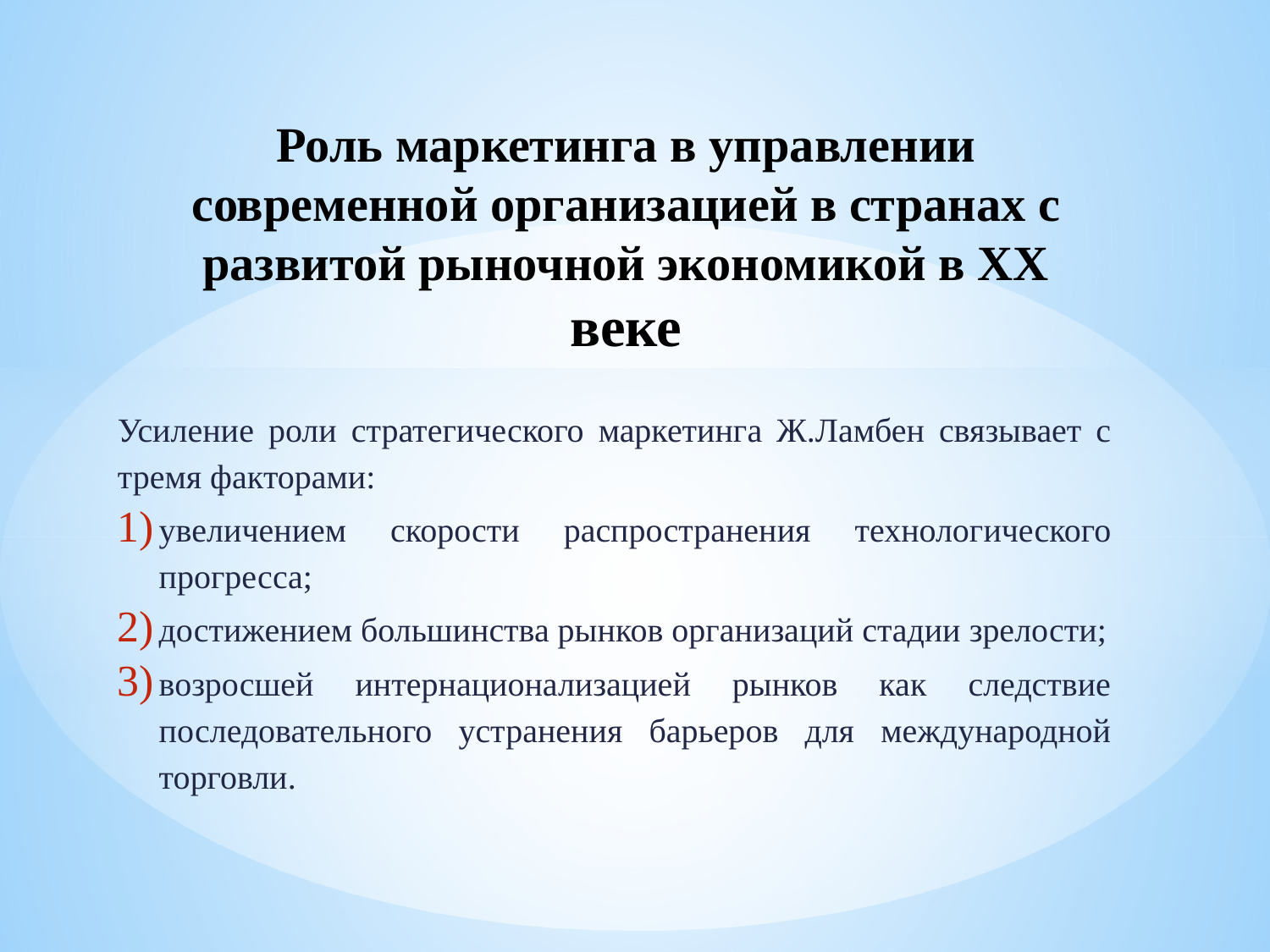

# Роль маркетинга в управлении современной организацией в странах с развитой рыночной экономикой в ХХ веке
Усиление роли стратегического маркетинга Ж.Ламбен связывает с тремя факторами:
увеличением скорости распространения технологического прогресса;
достижением большинства рынков организаций стадии зрелости;
возросшей интернационализацией рынков как следствие последовательного устранения барьеров для международной торговли.